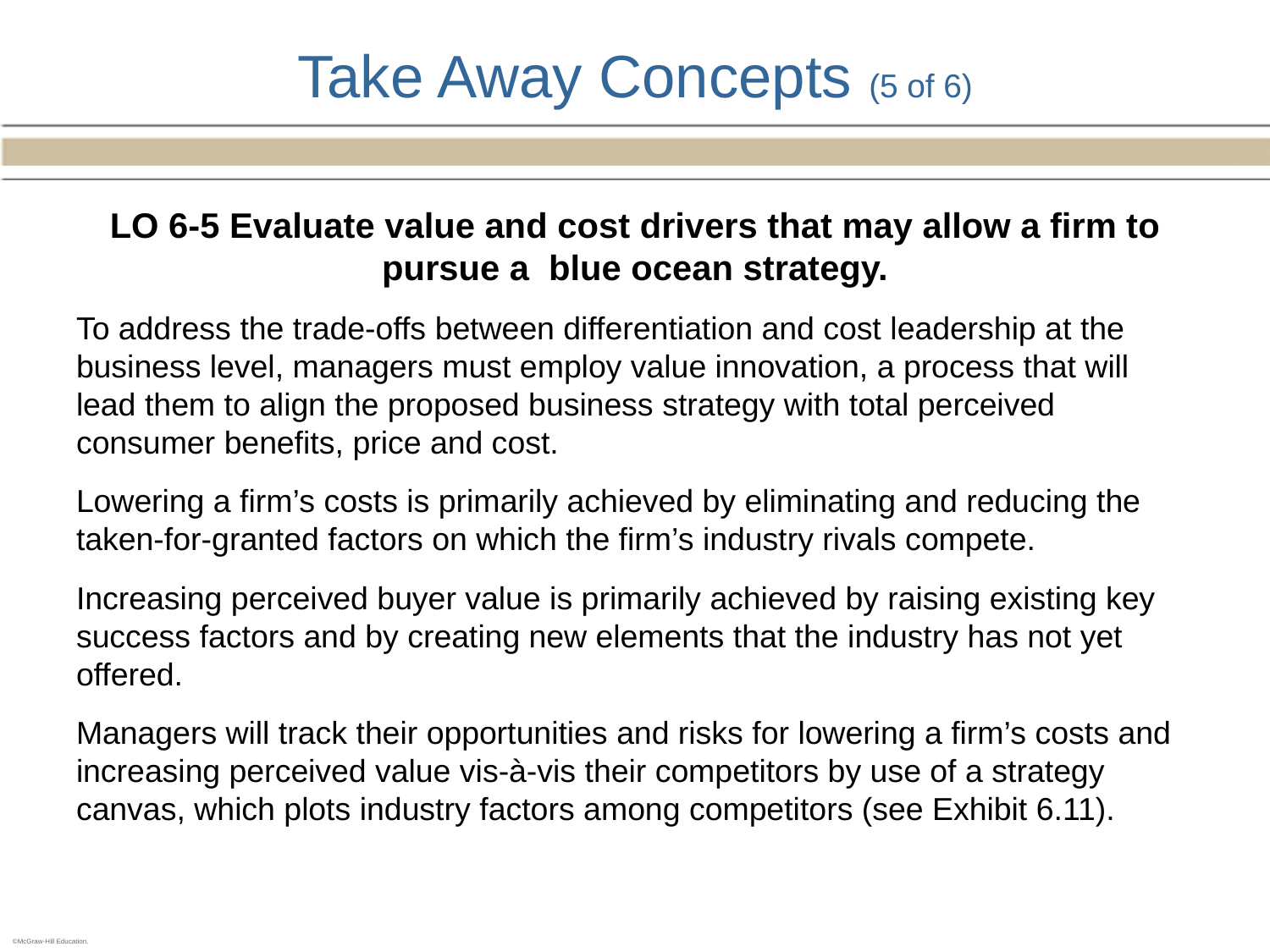

# Take Away Concepts (5 of 6)
LO 6-5 Evaluate value and cost drivers that may allow a firm to pursue a  blue ocean strategy.
To address the trade-offs between differentiation and cost leadership at the business level, managers must employ value innovation, a process that will lead them to align the proposed business strategy with total perceived consumer benefits, price and cost.
Lowering a firm’s costs is primarily achieved by eliminating and reducing the taken-for-granted factors on which the firm’s industry rivals compete.
Increasing perceived buyer value is primarily achieved by raising existing key success factors and by creating new elements that the industry has not yet offered.
Managers will track their opportunities and risks for lowering a firm’s costs and increasing perceived value vis-à-vis their competitors by use of a strategy canvas, which plots industry factors among competitors (see Exhibit 6.11).